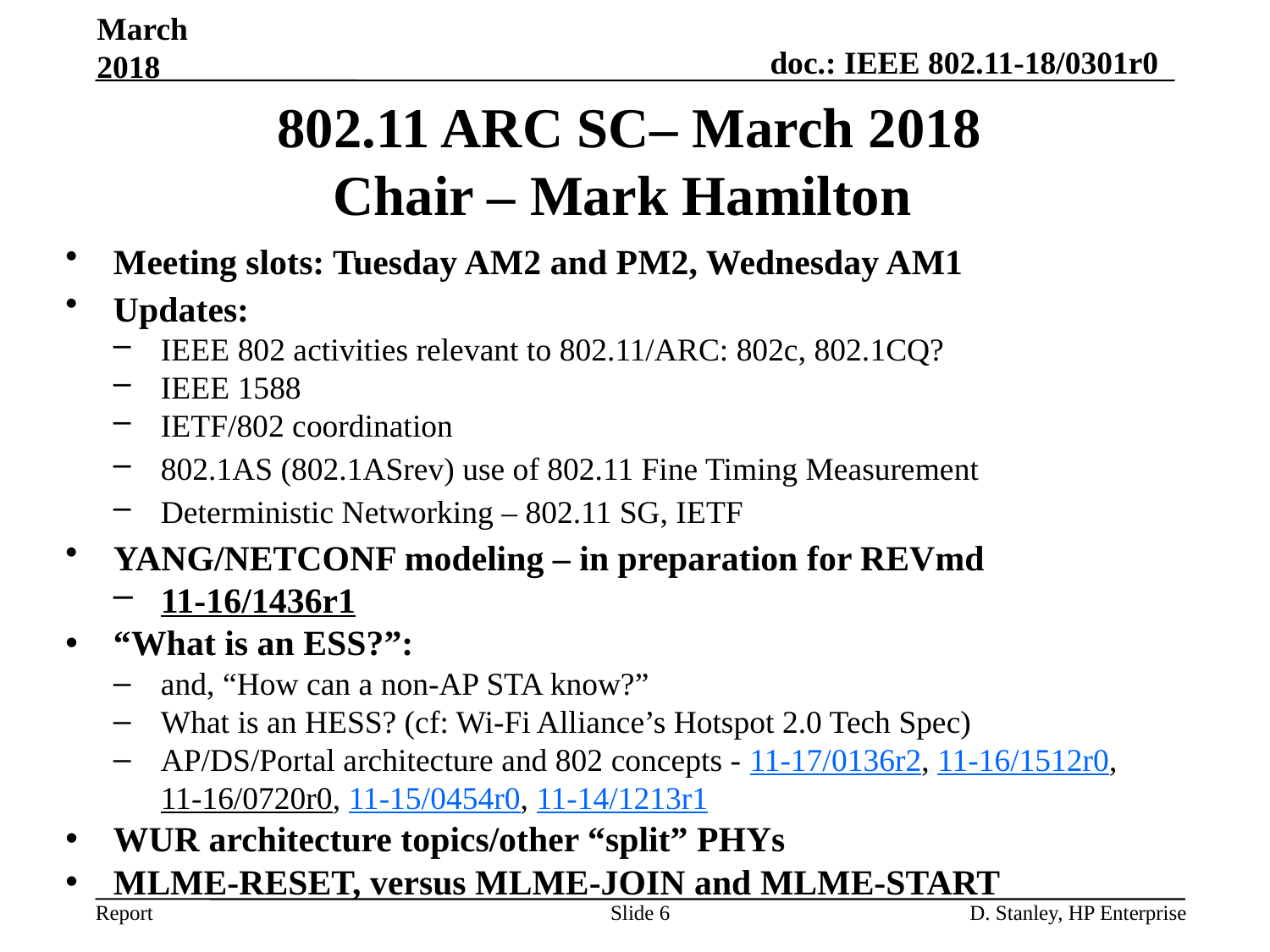

March 2018
# 802.11 ARC SC– March 2018 Chair – Mark Hamilton
Meeting slots: Tuesday AM2 and PM2, Wednesday AM1
Updates:
IEEE 802 activities relevant to 802.11/ARC: 802c, 802.1CQ?
IEEE 1588
IETF/802 coordination
802.1AS (802.1ASrev) use of 802.11 Fine Timing Measurement
Deterministic Networking – 802.11 SG, IETF
YANG/NETCONF modeling – in preparation for REVmd
11-16/1436r1
“What is an ESS?”:
and, “How can a non-AP STA know?”
What is an HESS? (cf: Wi-Fi Alliance’s Hotspot 2.0 Tech Spec)
AP/DS/Portal architecture and 802 concepts - 11-17/0136r2, 11-16/1512r0, 11-16/0720r0, 11-15/0454r0, 11-14/1213r1
WUR architecture topics/other “split” PHYs
MLME-RESET, versus MLME-JOIN and MLME-START
Slide 6
D. Stanley, HP Enterprise